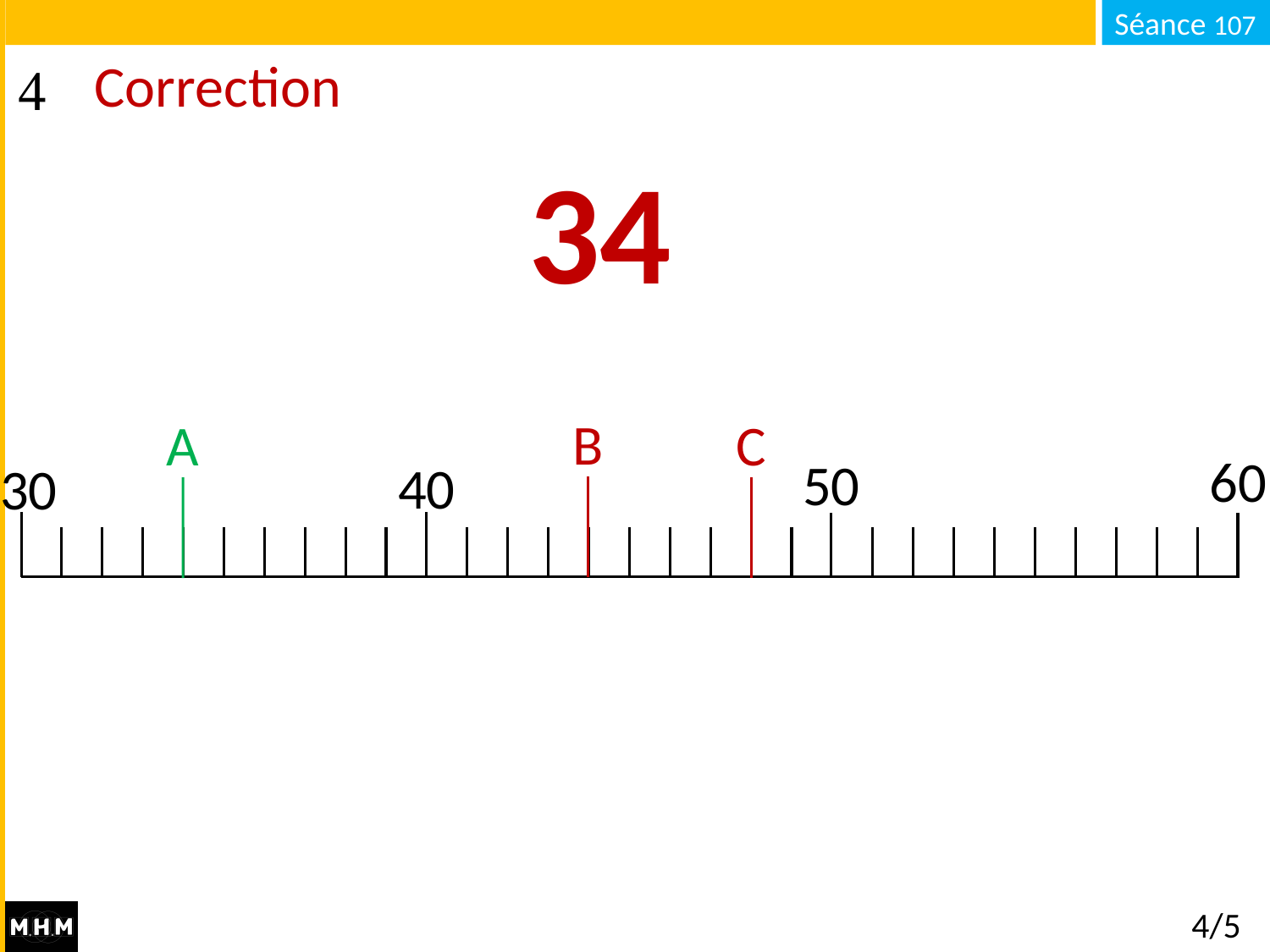

# Correction
34
B
A
C
60
50
40
30
4/5